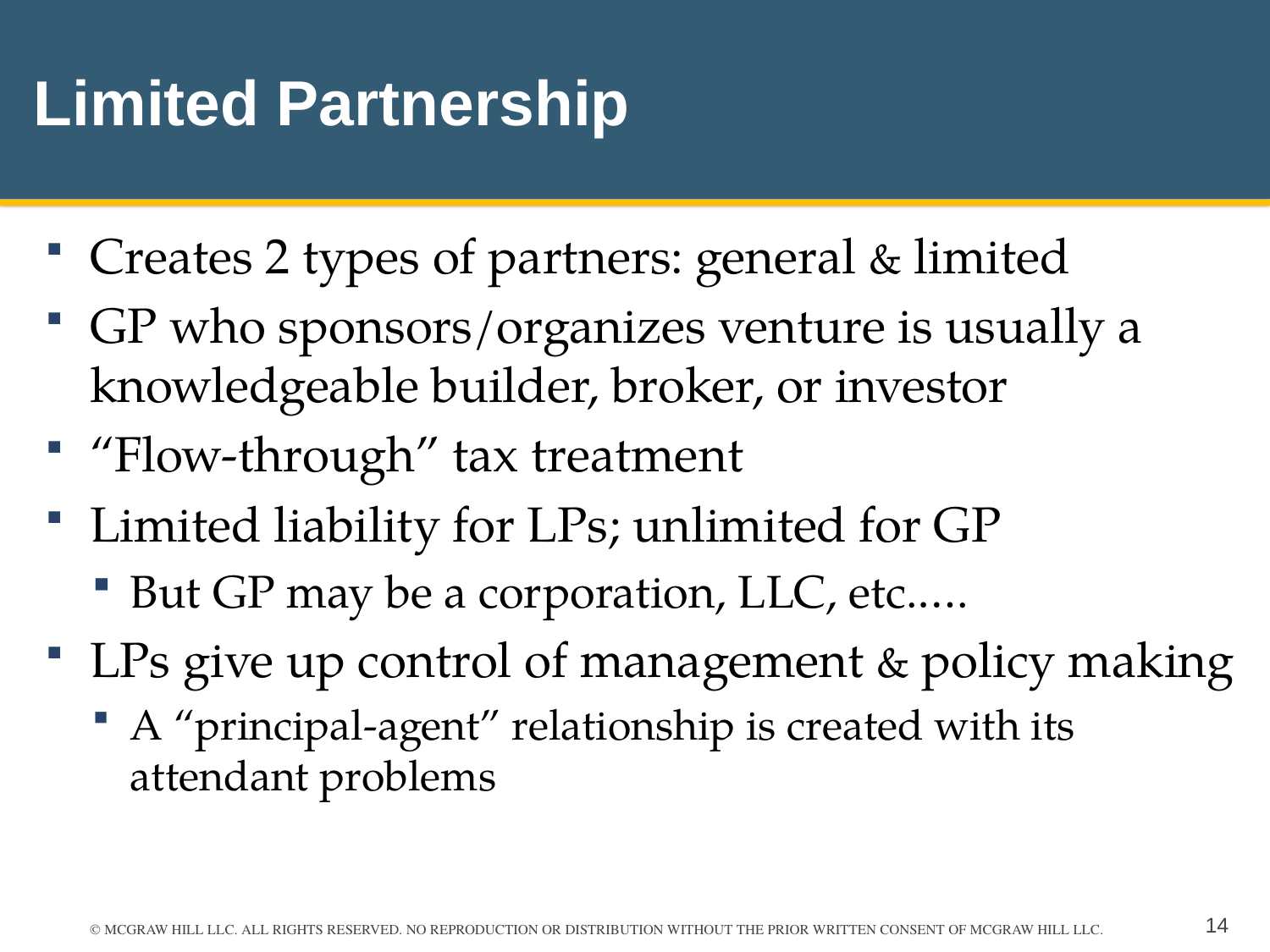

# Limited Partnership
Creates 2 types of partners: general & limited
GP who sponsors/organizes venture is usually a knowledgeable builder, broker, or investor
“Flow-through” tax treatment
Limited liability for LPs; unlimited for GP
But GP may be a corporation, LLC, etc.….
LPs give up control of management & policy making
A “principal-agent” relationship is created with its attendant problems

© MCGRAW HILL LLC. ALL RIGHTS RESERVED. NO REPRODUCTION OR DISTRIBUTION WITHOUT THE PRIOR WRITTEN CONSENT OF MCGRAW HILL LLC.
14